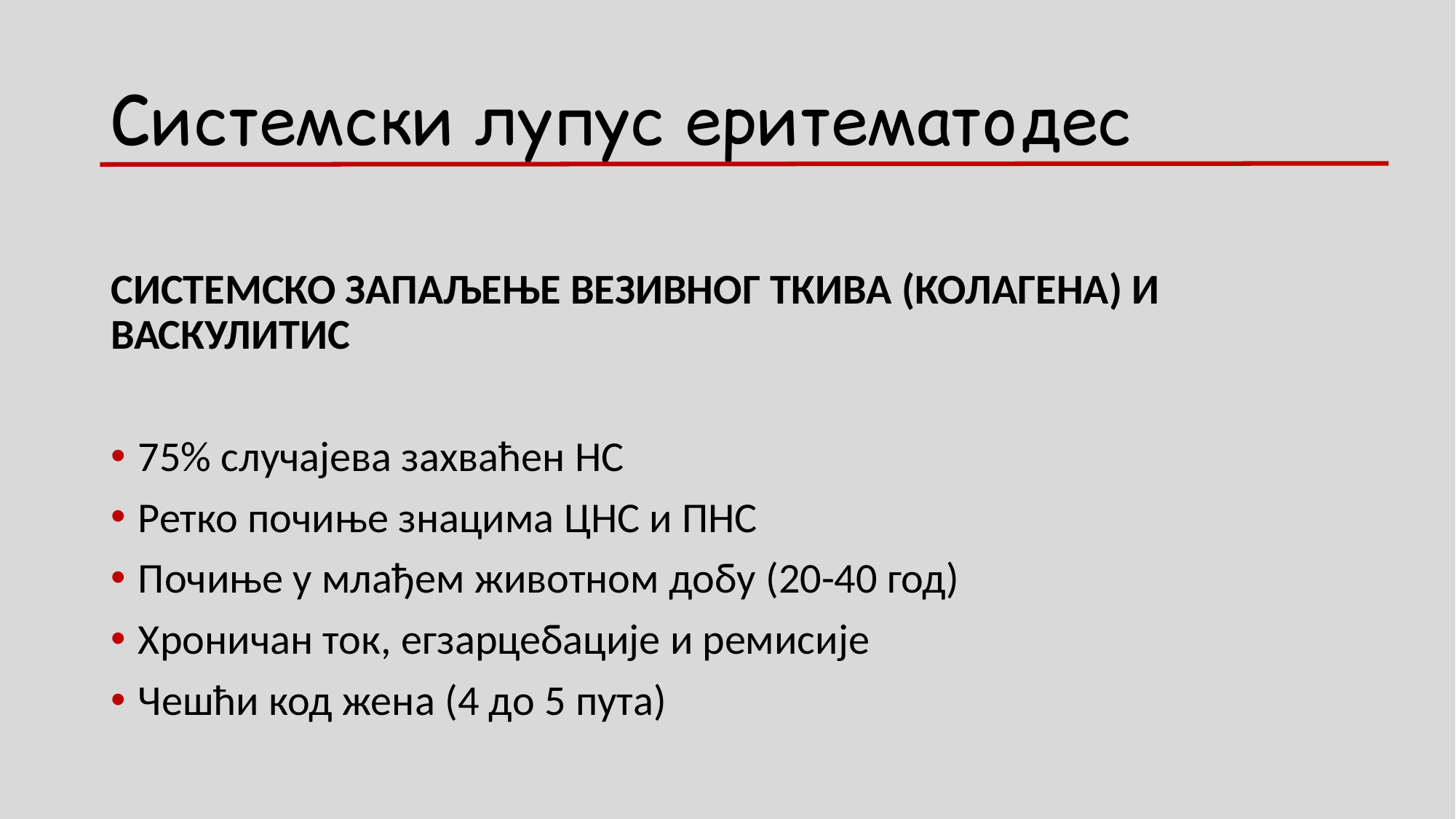

# Системски лупус еритематодес
СИСТЕМСКО ЗАПАЉЕЊЕ ВЕЗИВНОГ ТКИВА (КОЛАГЕНА) И ВАСКУЛИТИС

75% случајева захваћен НС
Ретко почиње знацима ЦНС и ПНС
Почиње у млађем животном добу (20-40 год)
Хроничан ток, егзарцебације и ремисије
Чешћи код жена (4 дo 5 пута)